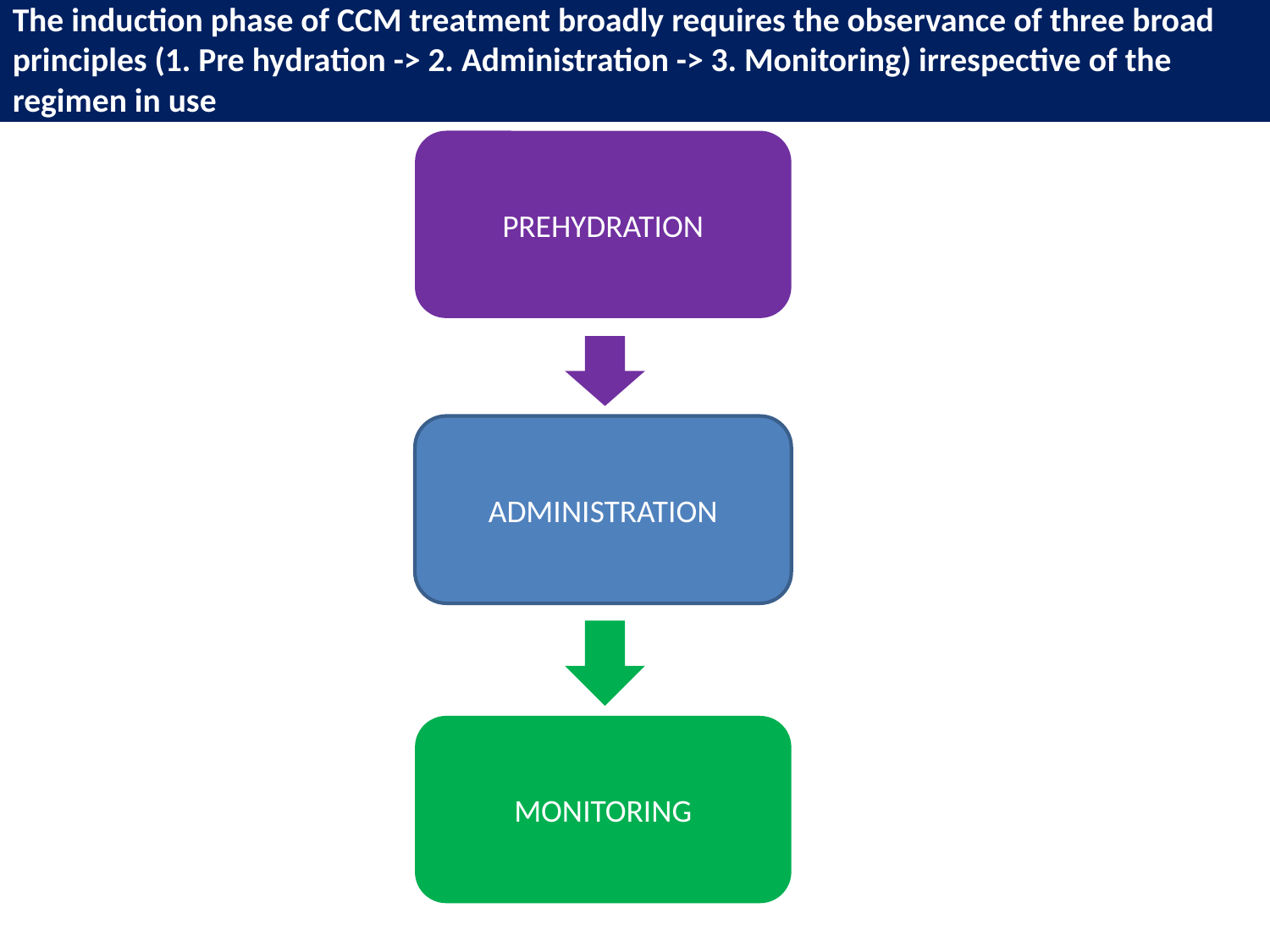

The induction phase of CCM treatment broadly requires the observance of three broad principles (1. Pre hydration -> 2. Administration -> 3. Monitoring) irrespective of the regimen in use
PREHYDRATION

ADMINISTRATION

MONITORING